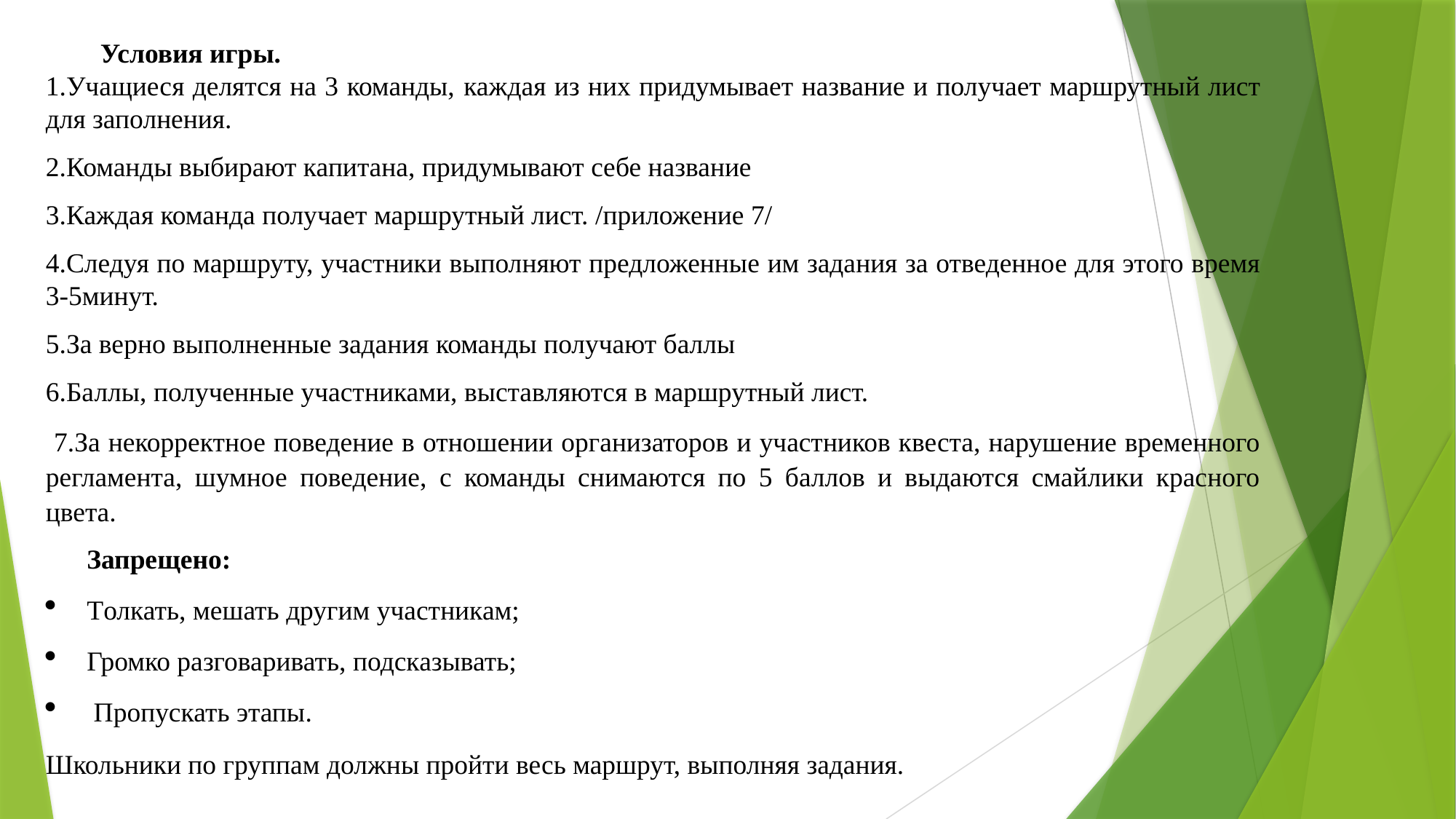

Условия игры.
1.Учащиеся делятся на 3 команды, каждая из них придумывает название и получает маршрутный лист для заполнения.
2.Команды выбирают капитана, придумывают себе название
3.Каждая команда получает маршрутный лист. /приложение 7/
4.Следуя по маршруту, участники выполняют предложенные им задания за отведенное для этого время 3-5минут.
5.За верно выполненные задания команды получают баллы
6.Баллы, полученные участниками, выставляются в маршрутный лист.
 7.За некорректное поведение в отношении организаторов и участников квеста, нарушение временного регламента, шумное поведение, с команды снимаются по 5 баллов и выдаются смайлики красного цвета.
Запрещено:
Толкать, мешать другим участникам;
Громко разговаривать, подсказывать;
 Пропускать этапы.
Школьники по группам должны пройти весь маршрут, выполняя задания.